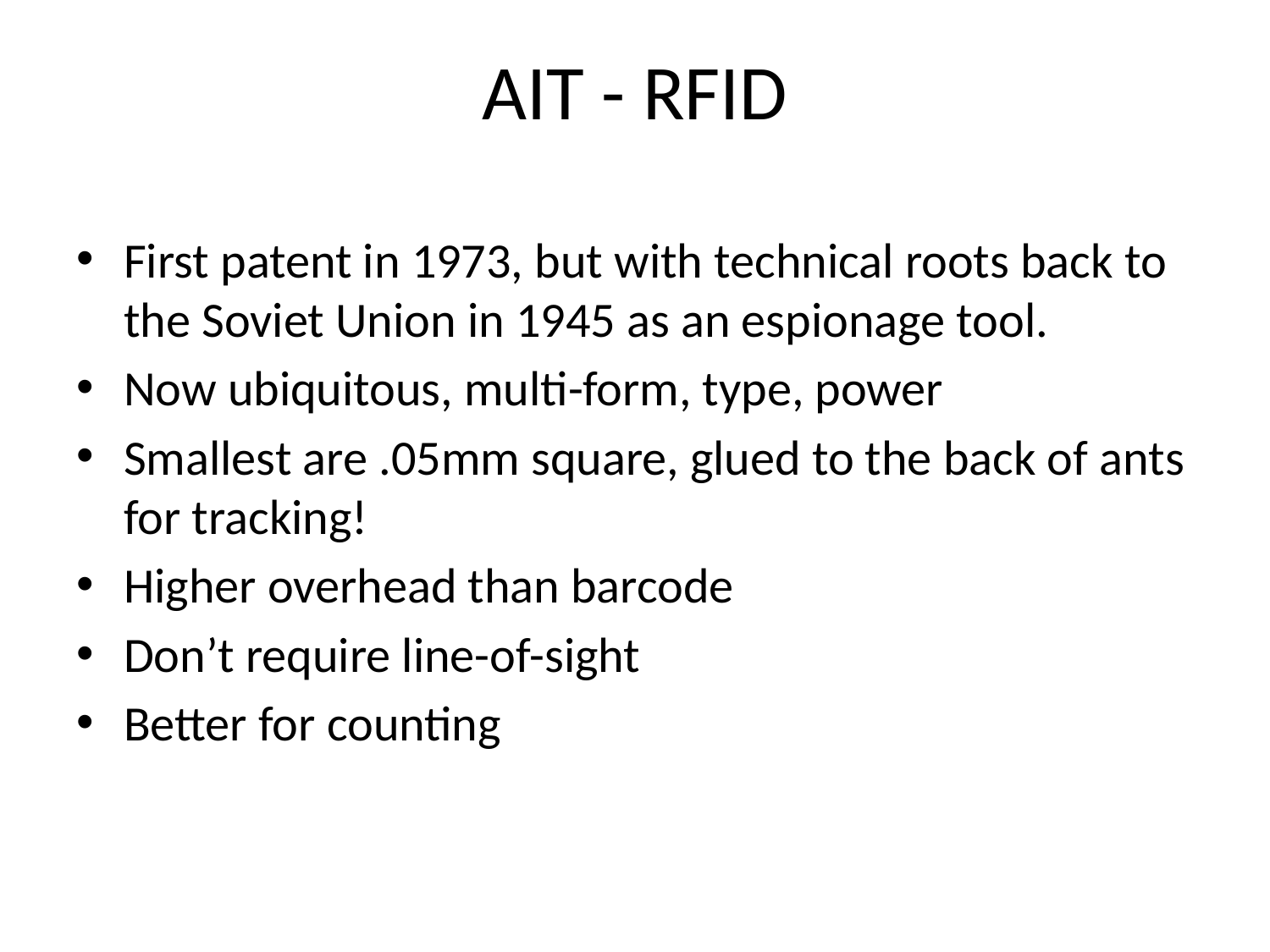

# AIT - RFID
First patent in 1973, but with technical roots back to the Soviet Union in 1945 as an espionage tool.
Now ubiquitous, multi-form, type, power
Smallest are .05mm square, glued to the back of ants for tracking!
Higher overhead than barcode
Don’t require line-of-sight
Better for counting